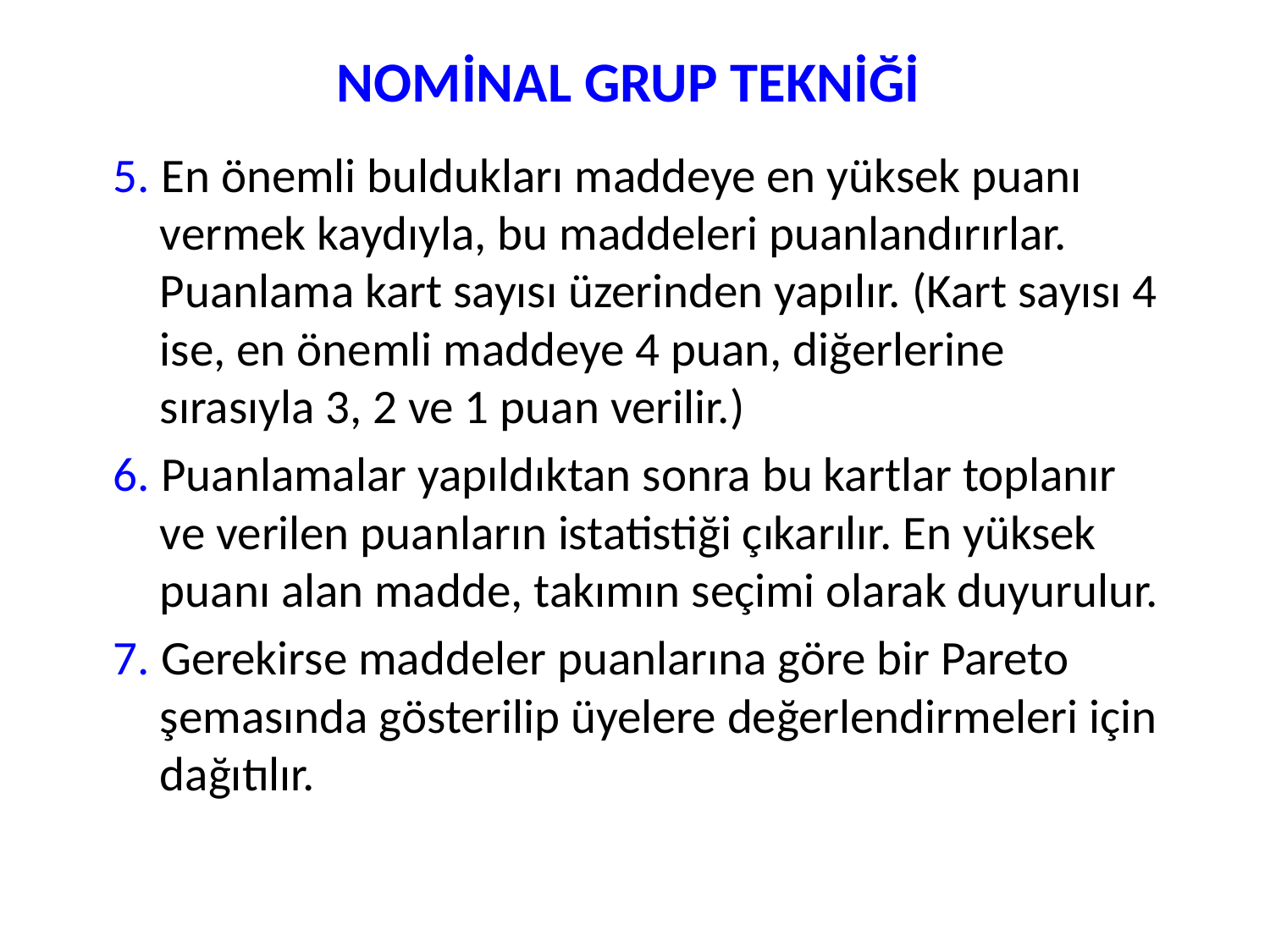

# NOMİNAL GRUP TEKNİĞİ
5. En önemli buldukları maddeye en yüksek puanı vermek kaydıyla, bu maddeleri puanlandırırlar. Puanlama kart sayısı üzerinden yapılır. (Kart sayısı 4 ise, en önemli maddeye 4 puan, diğerlerine sırasıyla 3, 2 ve 1 puan verilir.)
6. Puanlamalar yapıldıktan sonra bu kartlar toplanır ve verilen puanların istatistiği çıkarılır. En yüksek puanı alan madde, takımın seçimi olarak duyurulur.
7. Gerekirse maddeler puanlarına göre bir Pareto şemasında gösterilip üyelere değerlendirmeleri için dağıtılır.